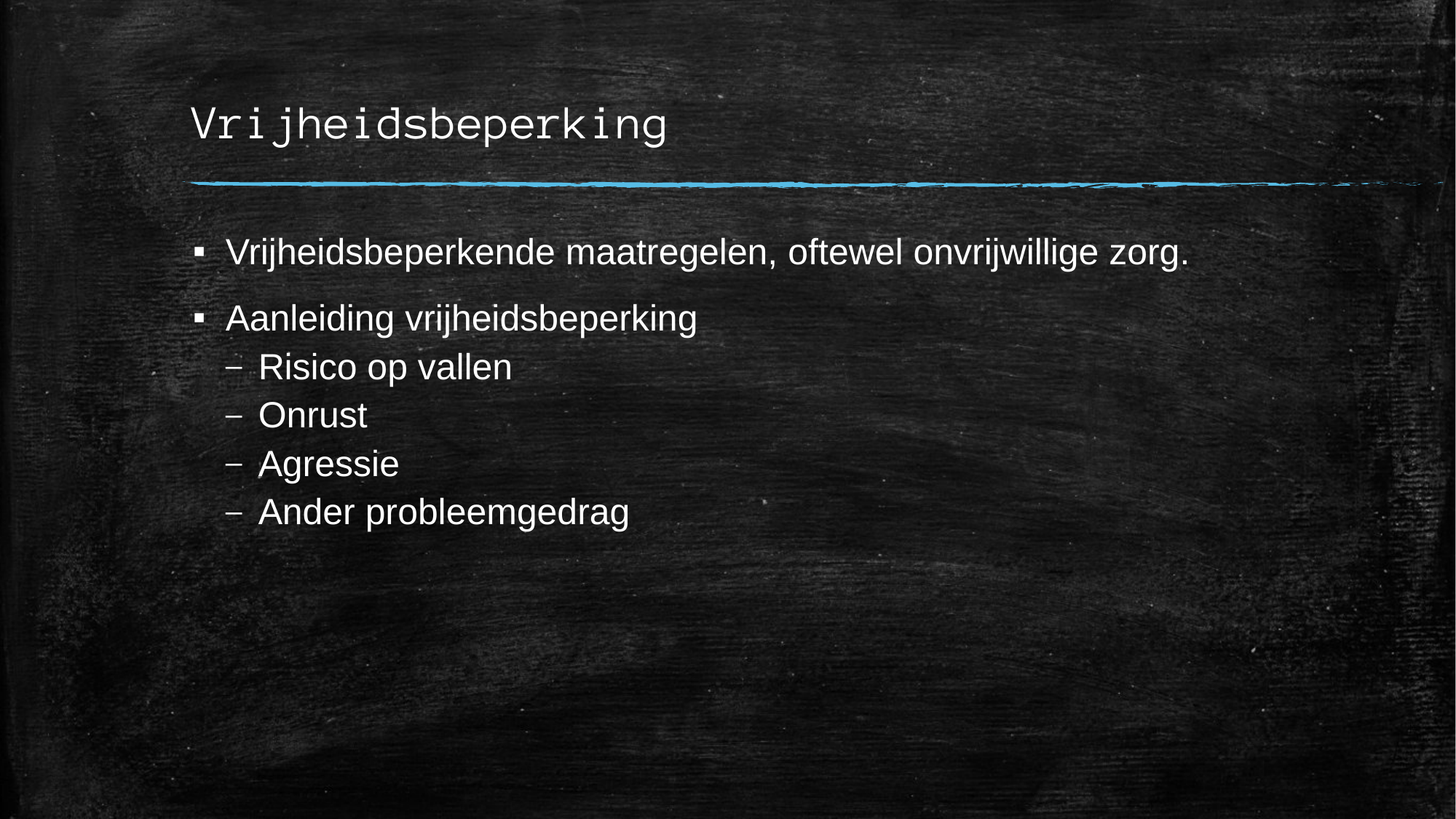

# Vrijheidsbeperking
Vrijheidsbeperkende maatregelen, oftewel onvrijwillige zorg.
Aanleiding vrijheidsbeperking
Risico op vallen
Onrust
Agressie
Ander probleemgedrag